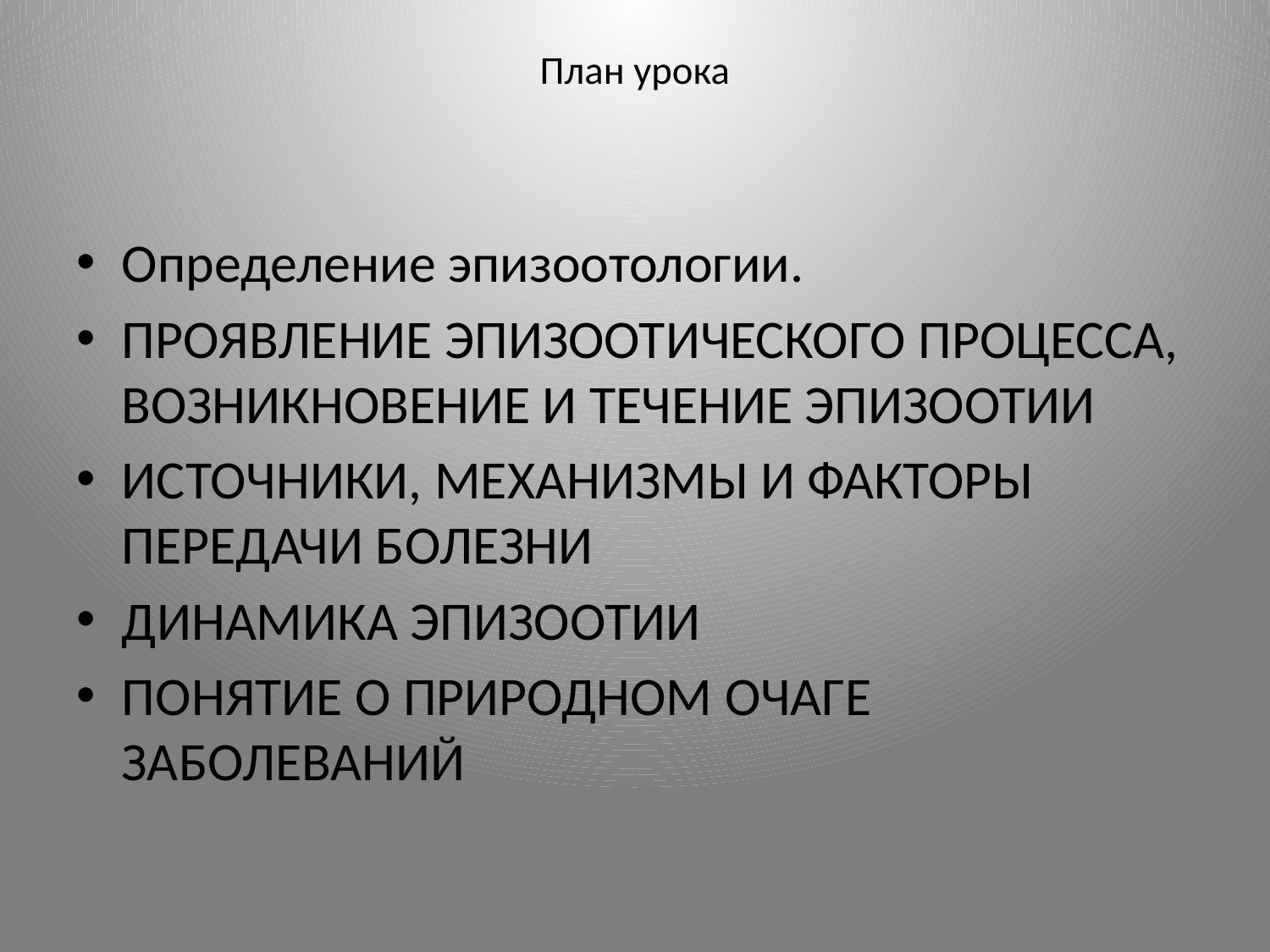

# План урока
Определение эпизоотологии.
ПРОЯВЛЕНИЕ ЭПИЗООТИЧЕСКОГО ПРОЦЕССА, ВОЗНИКНОВЕНИЕ И ТЕЧЕНИЕ ЭПИЗООТИИ
ИСТОЧНИКИ, МЕХАНИЗМЫ И ФАКТОРЫ ПЕРЕДАЧИ БОЛЕЗНИ
ДИНАМИКА ЭПИЗООТИИ
ПОНЯТИЕ О ПРИРОДНОМ ОЧАГЕ ЗАБОЛЕВАНИЙ